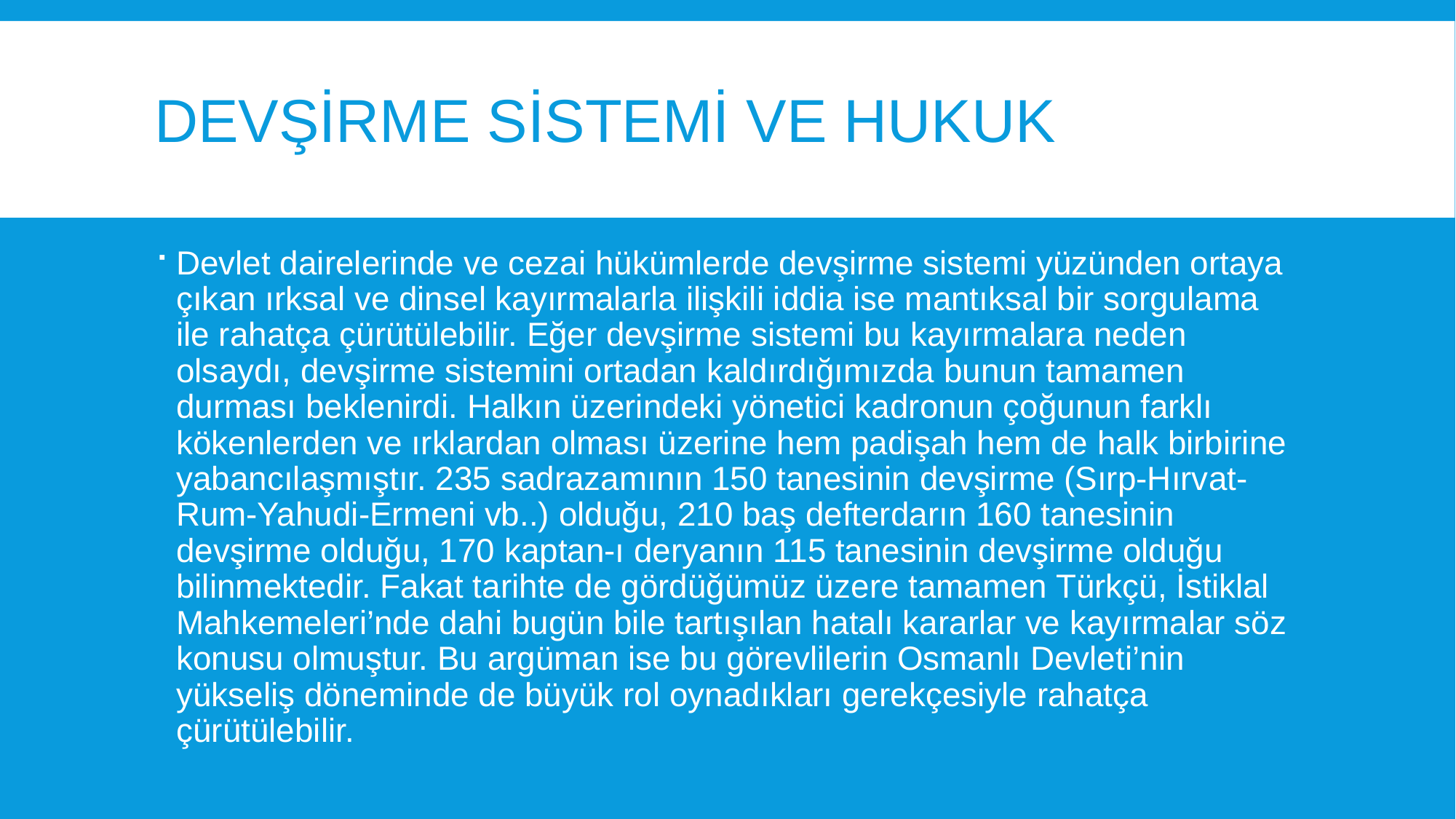

# Devşirme sistemi ve hukuk
Devlet dairelerinde ve cezai hükümlerde devşirme sistemi yüzünden ortaya çıkan ırksal ve dinsel kayırmalarla ilişkili iddia ise mantıksal bir sorgulama ile rahatça çürütülebilir. Eğer devşirme sistemi bu kayırmalara neden olsaydı, devşirme sistemini ortadan kaldırdığımızda bunun tamamen durması beklenirdi. Halkın üzerindeki yönetici kadronun çoğunun farklı kökenlerden ve ırklardan olması üzerine hem padişah hem de halk birbirine yabancılaşmıştır. 235 sadrazamının 150 tanesinin devşirme (Sırp-Hırvat-Rum-Yahudi-Ermeni vb..) olduğu, 210 baş defterdarın 160 tanesinin devşirme olduğu, 170 kaptan-ı deryanın 115 tanesinin devşirme olduğu bilinmektedir. Fakat tarihte de gördüğümüz üzere tamamen Türkçü, İstiklal Mahkemeleri’nde dahi bugün bile tartışılan hatalı kararlar ve kayırmalar söz konusu olmuştur. Bu argüman ise bu görevlilerin Osmanlı Devleti’nin yükseliş döneminde de büyük rol oynadıkları gerekçesiyle rahatça çürütülebilir.